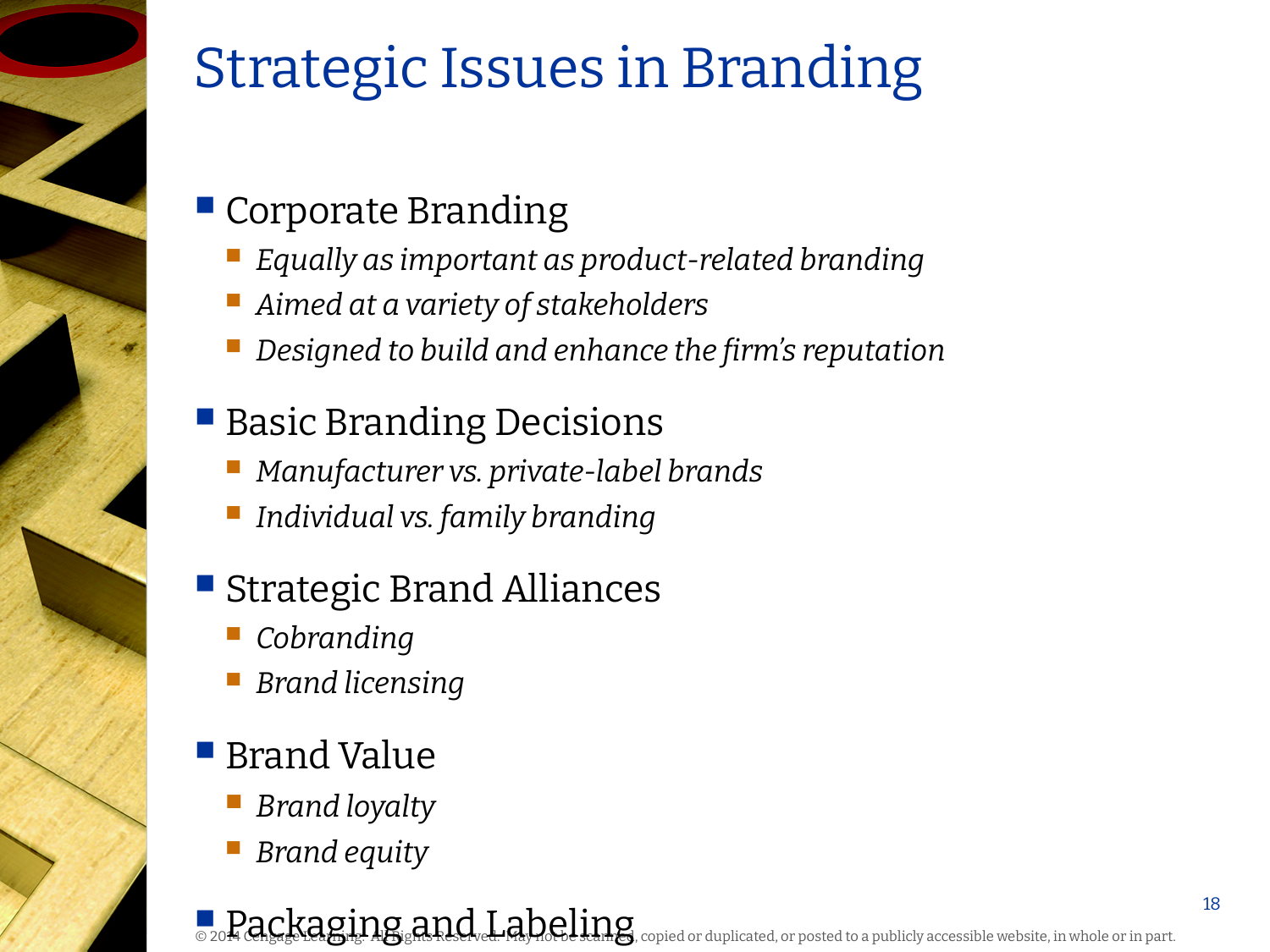

# Strategic Issues in Branding
Corporate Branding
Equally as important as product-related branding
Aimed at a variety of stakeholders
Designed to build and enhance the firm’s reputation
Basic Branding Decisions
Manufacturer vs. private-label brands
Individual vs. family branding
Strategic Brand Alliances
Cobranding
Brand licensing
Brand Value
Brand loyalty
Brand equity
Packaging and Labeling
18